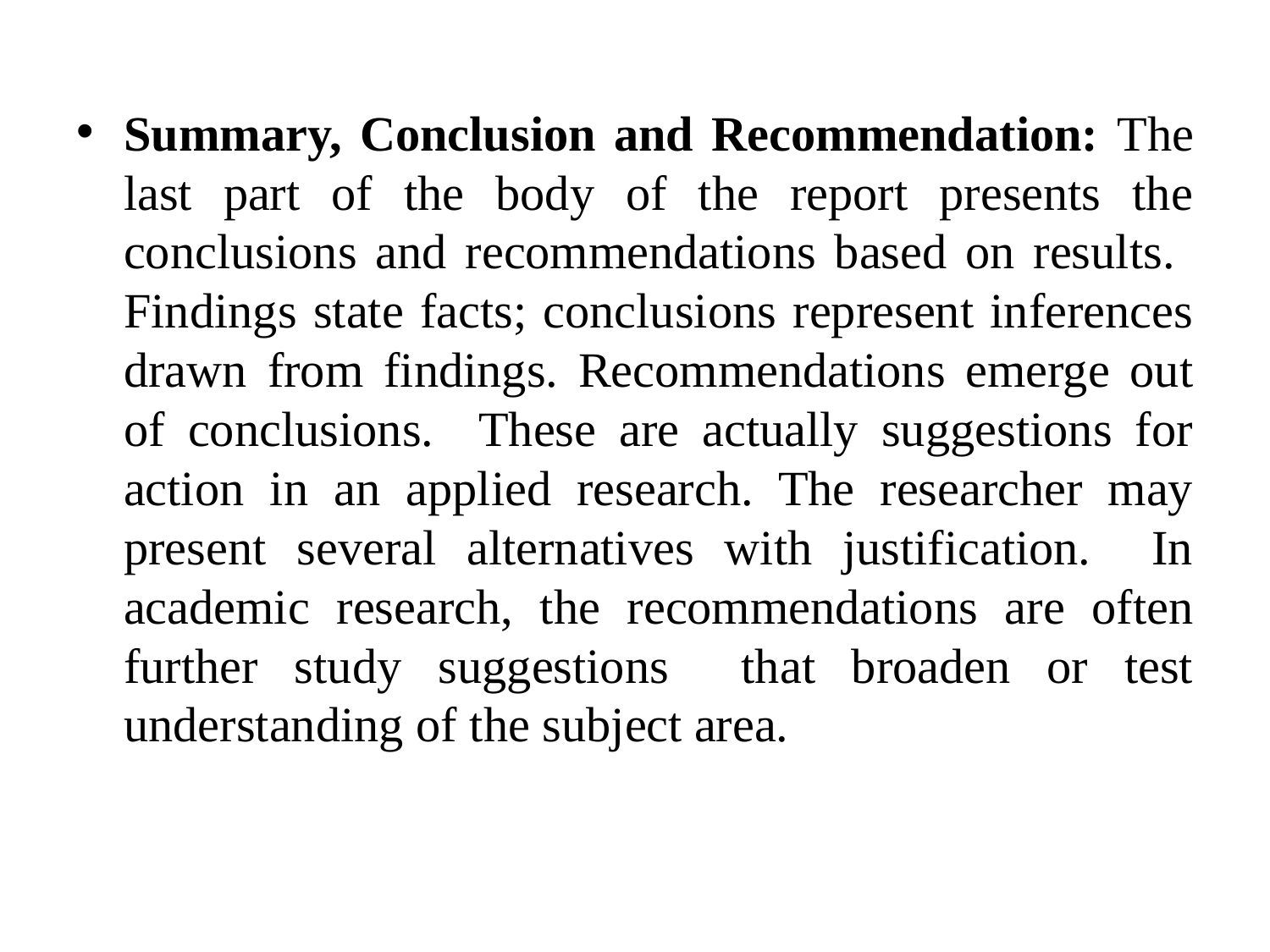

Summary, Conclusion and Recommendation: The last part of the body of the report presents the conclusions and recommendations based on results.  Findings state facts; conclusions represent inferences drawn from findings. Recommendations emerge out of conclusions.  These are actually suggestions for action in an applied research. The researcher may present several alternatives with justification.  In academic research, the recommendations are often further study suggestions  that broaden or test understanding of the subject area.